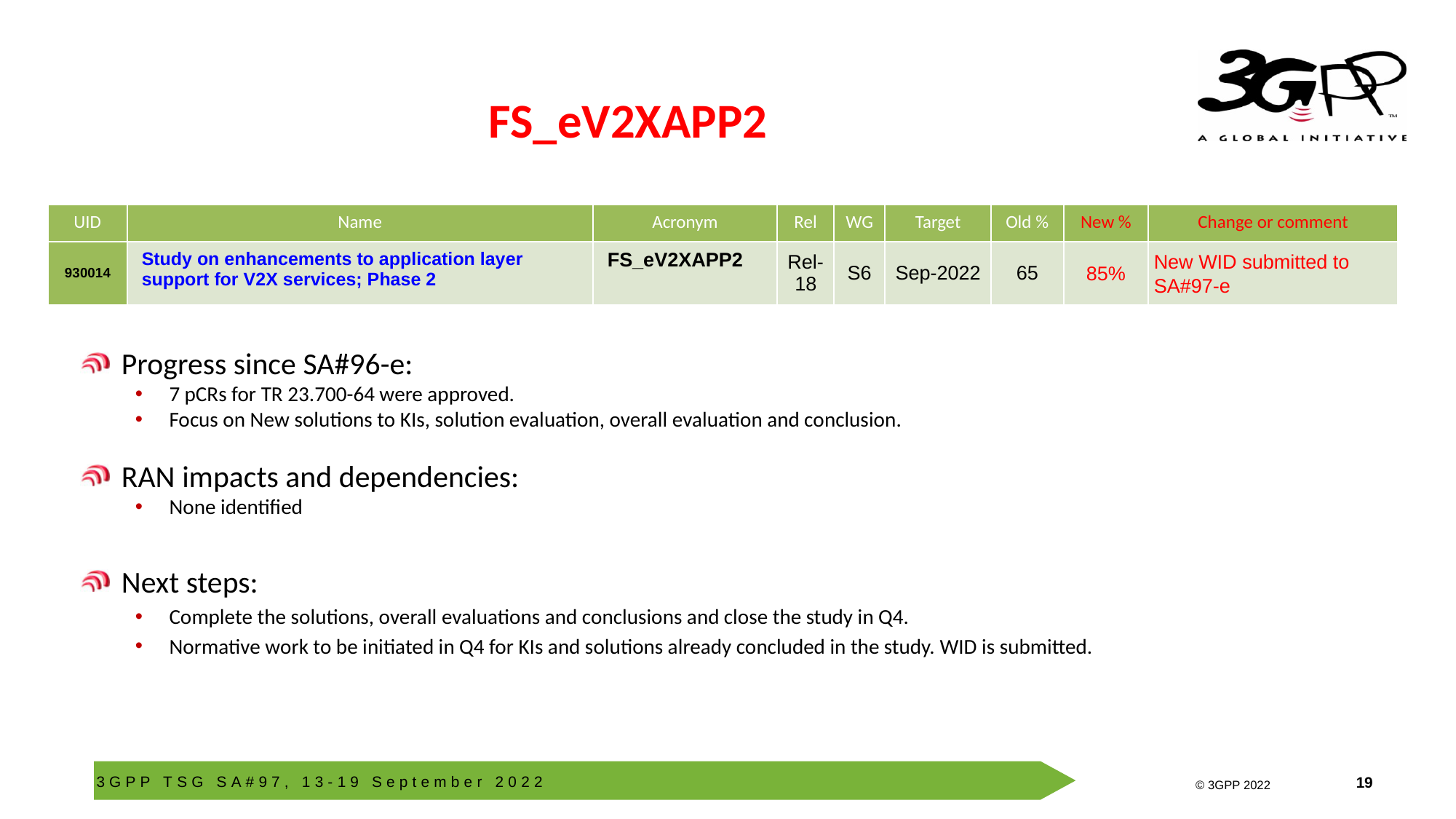

# FS_eV2XAPP2
| UID | Name | Acronym | Rel | WG | Target | Old % | New % | Change or comment |
| --- | --- | --- | --- | --- | --- | --- | --- | --- |
| 930014 | Study on enhancements to application layer support for V2X services; Phase 2 | FS\_eV2XAPP2 | Rel-18 | S6 | Sep-2022 | 65 | 85% | New WID submitted to SA#97-e |
Progress since SA#96-e:
7 pCRs for TR 23.700-64 were approved.
Focus on New solutions to KIs, solution evaluation, overall evaluation and conclusion.

RAN impacts and dependencies:
None identified

Next steps:
Complete the solutions, overall evaluations and conclusions and close the study in Q4.
Normative work to be initiated in Q4 for KIs and solutions already concluded in the study. WID is submitted.